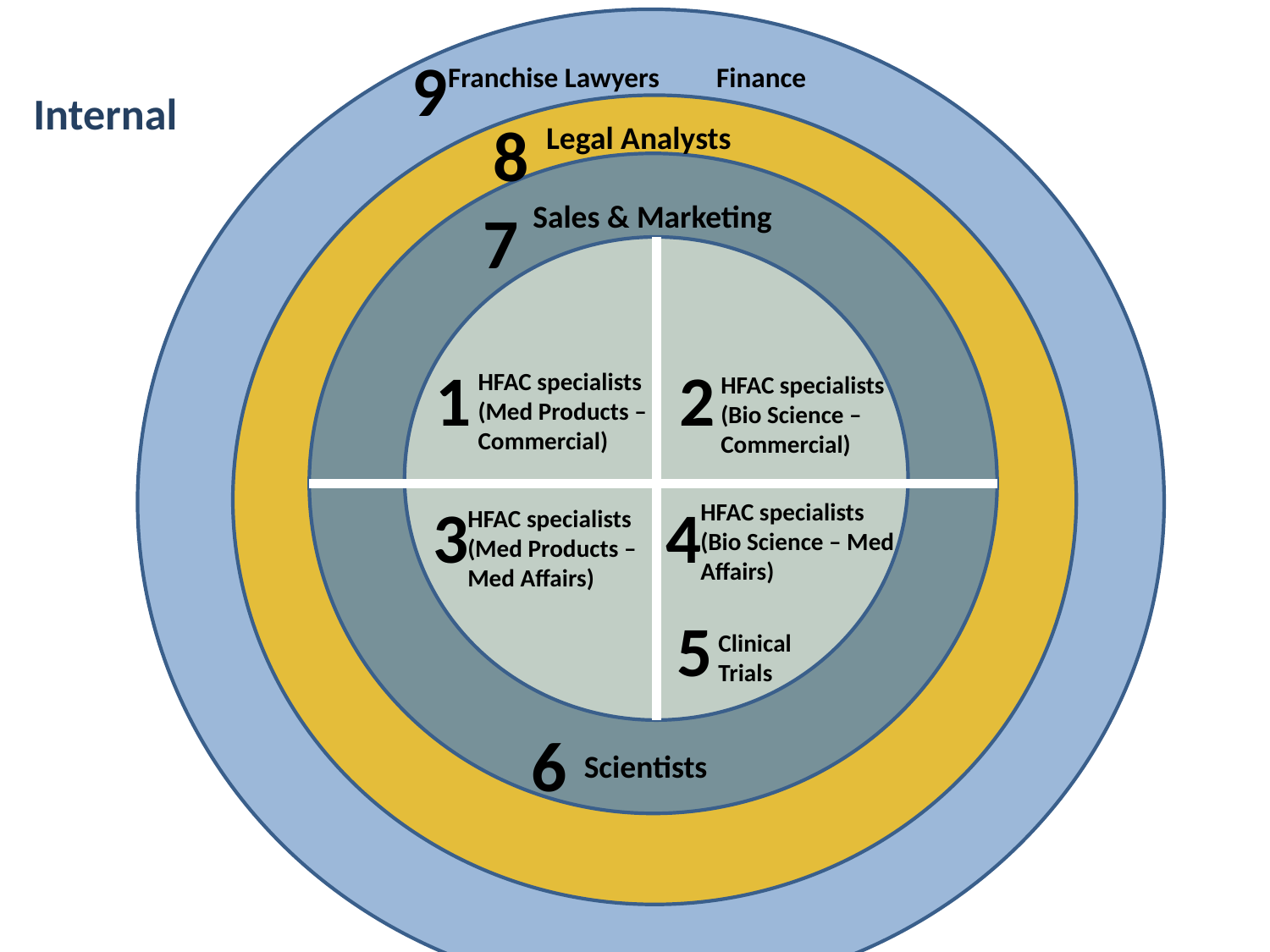

9
Franchise Lawyers         Finance
Internal

8
Legal Analysts

Sales & Marketing
7

HFAC specialists (Med Products – Commercial)
1
2
HFAC specialists (Bio Science – Commercial)
3
4
HFAC specialists (Bio Science – Med Affairs)
HFAC specialists (Med Products – Med Affairs)
5
Clinical Trials
6
Scientists